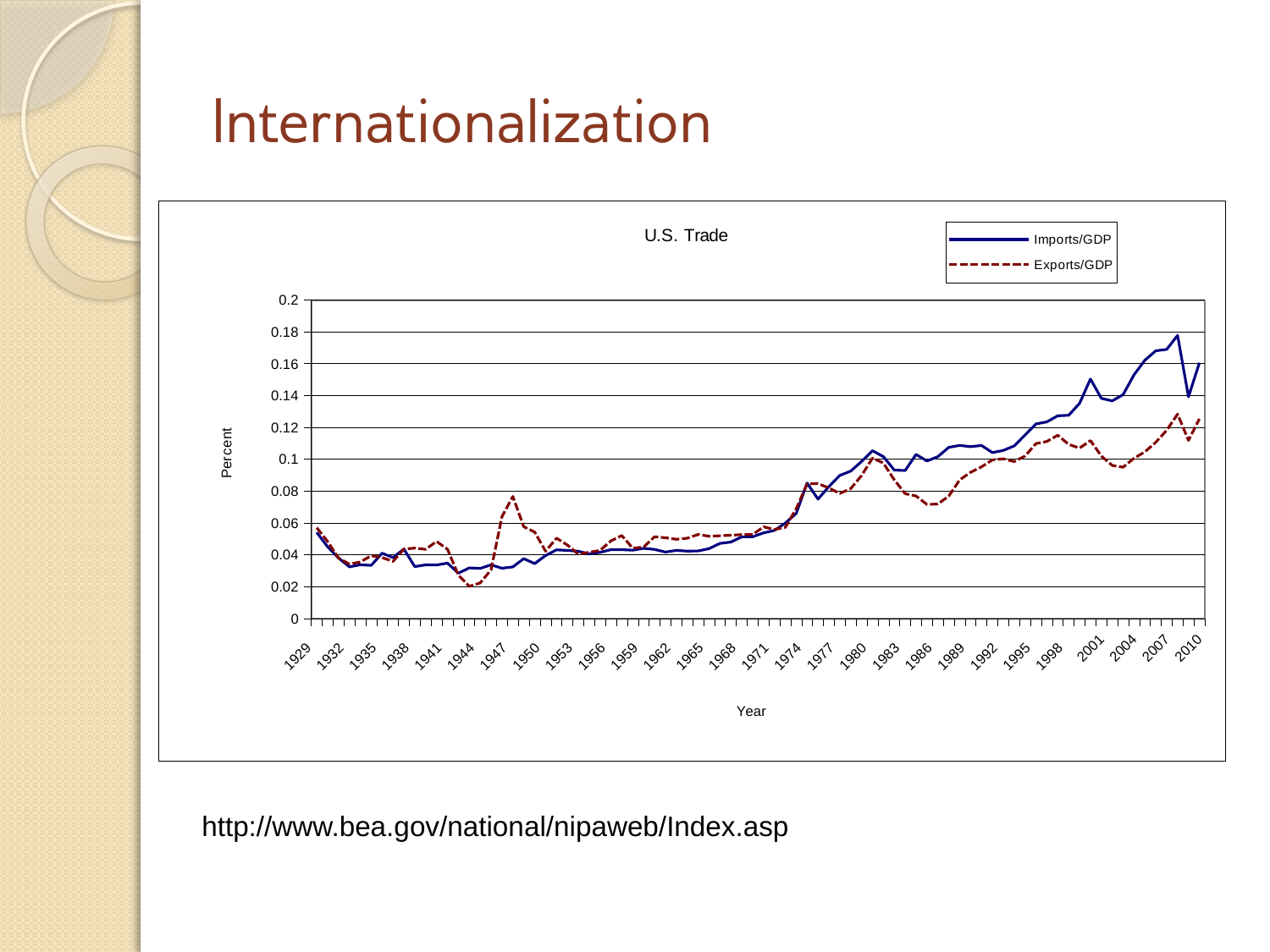

# Internationalization

### Chart: U.S. Trade

| Category | Imports/GDP | Exports/GDP |
|---|---|---|
|    1929    | 0.05405405405405406 | 0.056949806949806954 |
|    1930    | 0.04495614035087719 | 0.048245614035087724 |
|    1931    | 0.03790849673202614 | 0.03790849673202614 |
|    1932    | 0.03236797274275979 | 0.034071550255536626 |
|    1933    | 0.03368794326241135 | 0.03546099290780142 |
|    1934    | 0.03333333333333333 | 0.0393939393939394 |
|    1935    | 0.040927694406548434 | 0.03819918144611187 |
|    1936    | 0.03818615751789976 | 0.03579952267303103 |
|    1937    | 0.043525571273122954 | 0.043525571273122954 |
|    1938    | 0.032520325203252036 | 0.04413472706155633 |
|    1939    | 0.033622559652928416 | 0.04338394793926247 |
|    1940    | 0.03353057199211045 | 0.04832347140039448 |
|    1941    | 0.03472770323599053 | 0.04340962904498816 |
|    1942    | 0.02841260037059913 | 0.027177269919703522 |
|    1943    | 0.03172205438066465 | 0.02014098690835851 |
|    1944    | 0.03139217470427662 | 0.02229299363057325 |
|    1945    | 0.033617212012550426 | 0.03047960555804572 |
|    1946    | 0.03148897885739991 | 0.06387764282501124 |
|    1947    | 0.032350532350532354 | 0.07657657657657657 |
|    1948    | 0.037518573551263 | 0.05757800891530461 |
|    1949    | 0.03441825664047886 | 0.054246165357276464 |
|    1950    | 0.039482641252552755 | 0.04220558202859088 |
|    1951    | 0.0430297671676982 | 0.050397877984084884 |
|    1952    | 0.04270164666480603 | 0.046050795422830026 |
|    1953    | 0.04217185028993147 | 0.040326831839746974 |
|    1954    | 0.04048370136698213 | 0.041535226077812834 |
|    1955    | 0.04146576663452266 | 0.04267116682738669 |
|    1956    | 0.043199999999999995 | 0.04868571428571429 |
|    1957    | 0.04315766644979396 | 0.05204944697462589 |
|    1958    | 0.04280821917808219 | 0.04409246575342466 |
|    1959    | 0.044018949861823926 | 0.04480852743782076 |
|    1960    | 0.043313069908814596 | 0.05129179331306991 |
|    1961    | 0.041674316137323295 | 0.05067009362952084 |
|    1962    | 0.04269125683060109 | 0.04969262295081967 |
|    1963    | 0.04225352112676056 | 0.05034806540391776 |
|    1964    | 0.04234478601567209 | 0.052742616033755275 |
|    1965    | 0.04380475594493116 | 0.05159226811291893 |
|    1966    | 0.047093170855547095 | 0.05191673013455192 |
|    1967    | 0.04792217151092962 | 0.052245976459284166 |
|    1968    | 0.05120879120879121 | 0.052637362637362635 |
|    1969    | 0.0512898639041235 | 0.05271176112126752 |
|    1970    | 0.05373134328358209 | 0.057486759749638905 |
|    1971    | 0.055274598527193686 | 0.055895661431993614 |
|    1972    | 0.059920859242509894 | 0.0571751594928531 |
|    1973    | 0.06595790844000868 | 0.068923121429088 |
|    1974    | 0.085 | 0.08446666666666666 |
|    1975    | 0.07489470792895074 | 0.0846609290117805 |
|    1976    | 0.08278091272667507 | 0.08190434449131649 |
|    1977    | 0.08981239844403958 | 0.07848737013146881 |
|    1978    | 0.09251754041922693 | 0.08144855536671461 |
|    1979    | 0.09858385674716184 | 0.08976709710139273 |
|    1980    | 0.10532353468363506 | 0.10066320129055387 |
|    1981    | 0.10158547500319652 | 0.09755785705152793 |
|    1982    | 0.09314900153609831 | 0.08700460829493087 |
|    1983    | 0.09291147114541806 | 0.07832159923092148 |
|    1984    | 0.10299501678022985 | 0.07688396216820909 |
|    1985    | 0.0988555315972798 | 0.07155889391749401 |
|    1986    | 0.10157300349556332 | 0.07181590033163036 |
|    1987    | 0.10741639413440236 | 0.0767802510813377 |
|    1988    | 0.1086445393628277 | 0.08701359771150907 |
|    1989    | 0.10785136022171979 | 0.09176938224783021 |
|    1990    | 0.10861436128965551 | 0.09519050162843996 |
|    1991    | 0.10412114945212562 | 0.09953468203272235 |
|    1992    | 0.1054956845543336 | 0.10024141249980276 |
|    1993    | 0.10828551686844715 | 0.09850692462522907 |
|    1994    | 0.11516925426317129 | 0.10193433443624332 |
|    1995    | 0.1221460724279168 | 0.1097908809494843 |
|    1996    | 0.12342488710358326 | 0.11111821821949878 |
|    1997    | 0.12727141360499983 | 0.11503678816998424 |
|    1998    | 0.1275751686292443 | 0.10928318280553333 |
|    1999    | 0.1350502783651979 | 0.10694402485865954 |
|    2000    | 0.1503310583681369 | 0.11167362738107364 |
| 2001 | 0.13821090047393364 | 0.10197472353870457 |
| 2002 | 0.13661457935355695 | 0.09607816917551769 |
| 2003 | 0.14051894022334138 | 0.09495657251295526 |
| 2004 | 0.1529477054429029 | 0.10058484525080041 |
| 2005 | 0.16216541691420866 | 0.10461792899693316 |
| 2006 | 0.16810146447460747 | 0.11062404273459134 |
| 2007 | 0.1689470764766957 | 0.11817121563384489 |
| 2008 | 0.1777285981724673 | 0.12828917607922558 |
| 2009 | 0.13915291451235923 | 0.11179261987392876 |
| 2010 | 0.16056178549016398 | 0.12533764426618646 |
http://www.bea.gov/national/nipaweb/Index.asp